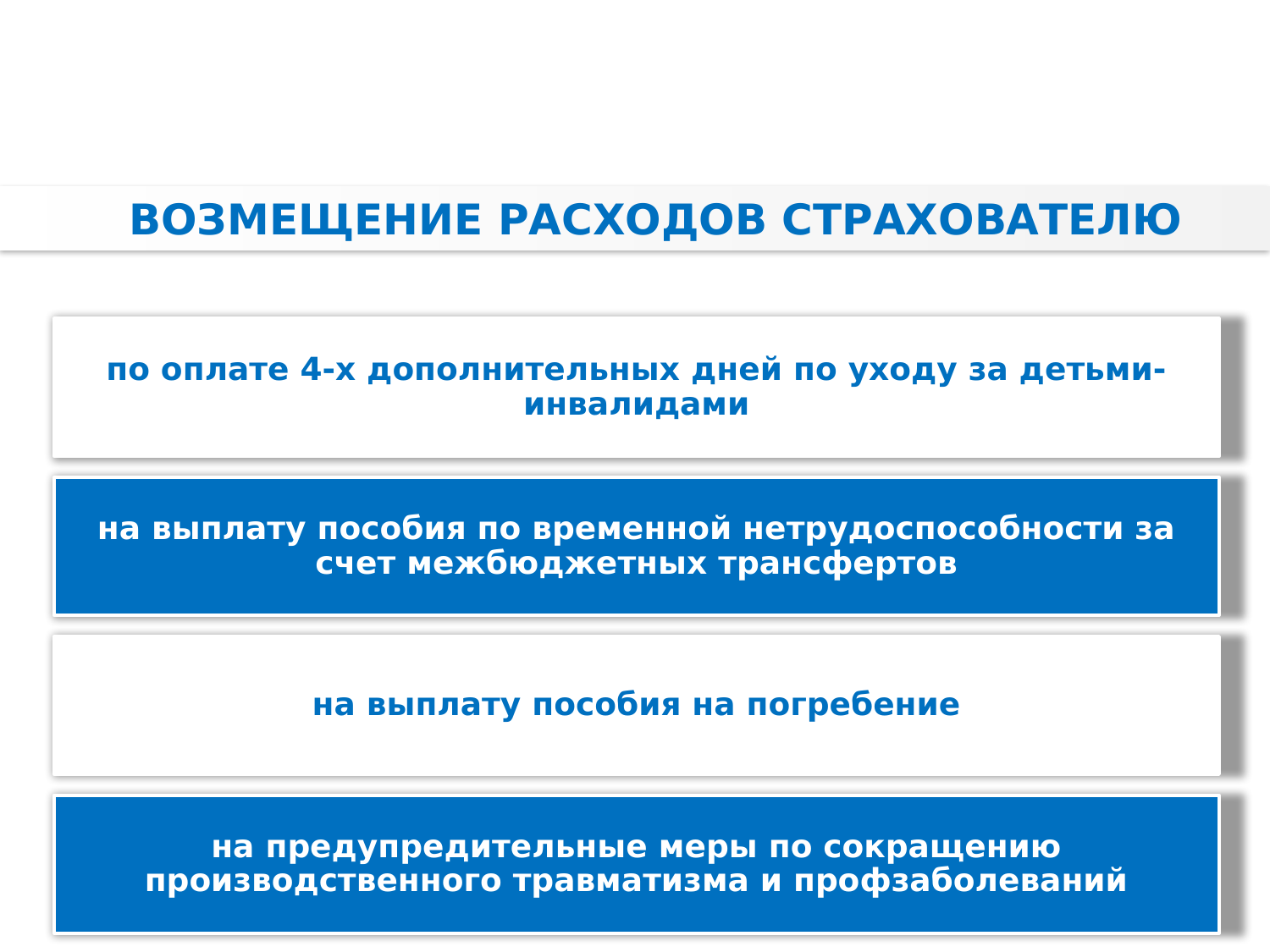

ВОЗМЕЩЕНИЕ РАСХОДОВ СТРАХОВАТЕЛЮ
по оплате 4-х дополнительных дней по уходу за детьми-инвалидами
на выплату пособия по временной нетрудоспособности за счет межбюджетных трансфертов
на выплату пособия на погребение
на предупредительные меры по сокращению производственного травматизма и профзаболеваний